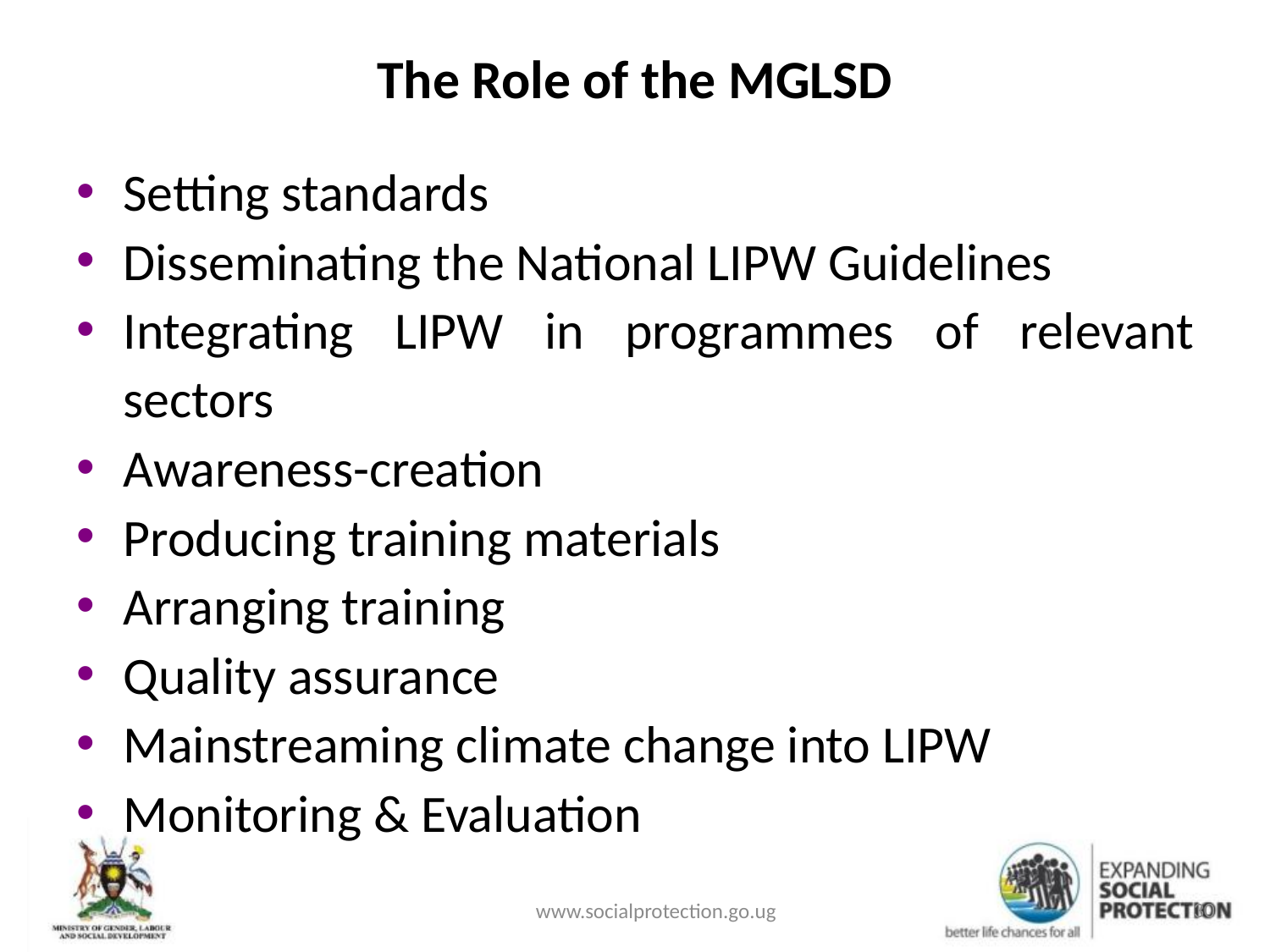

# The Role of the MGLSD
Setting standards
Disseminating the National LIPW Guidelines
Integrating LIPW in programmes of relevant sectors
Awareness-creation
Producing training materials
Arranging training
Quality assurance
Mainstreaming climate change into LIPW
Monitoring & Evaluation